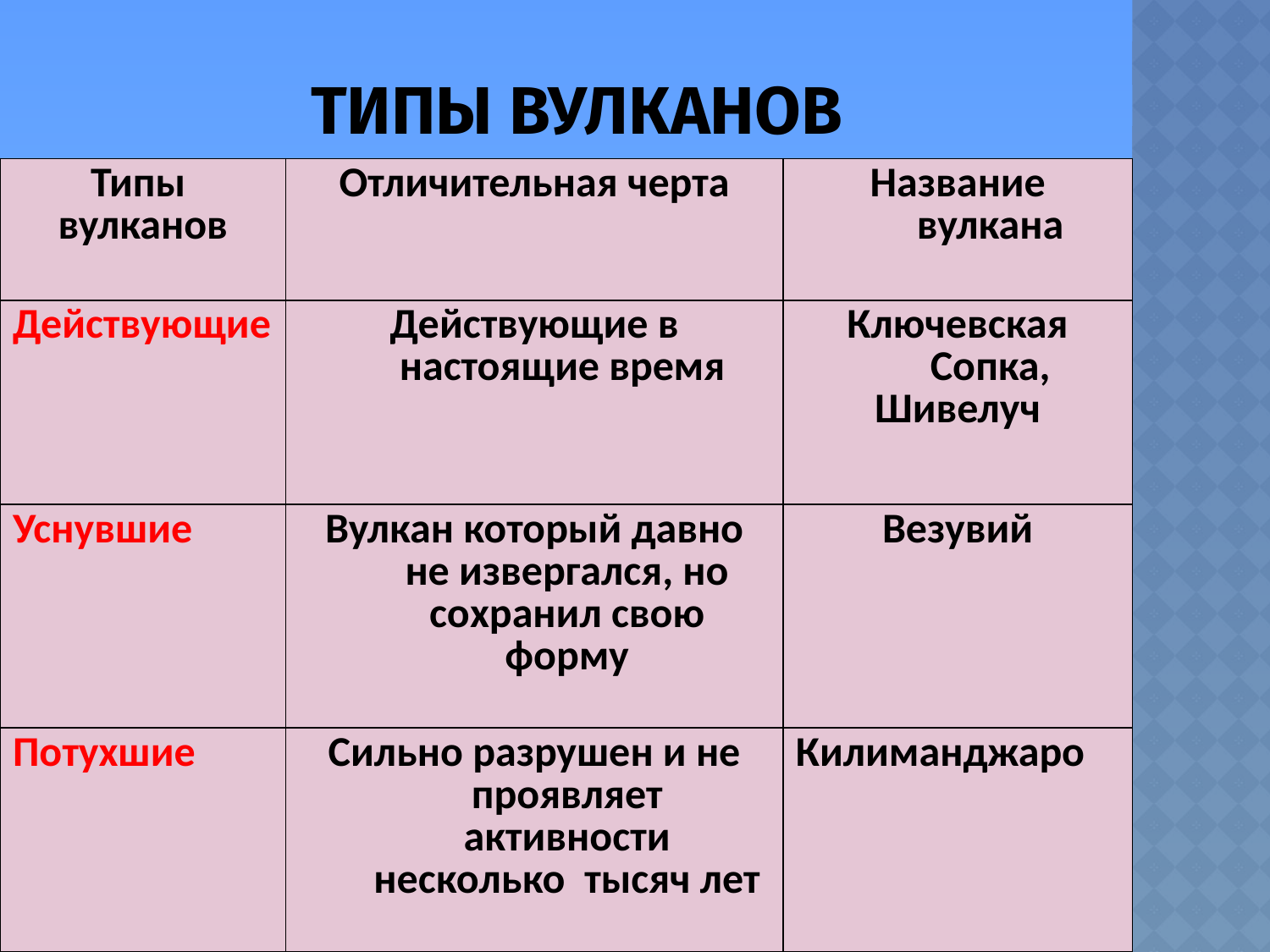

# Типы вулканов
| Типы вулканов | Отличительная черта | Название вулкана |
| --- | --- | --- |
| Действующие | Действующие в настоящие время | Ключевская Сопка, Шивелуч |
| Уснувшие | Вулкан который давно не извергался, но сохранил свою форму | Везувий |
| Потухшие | Сильно разрушен и не проявляет активности несколько тысяч лет | Килиманджаро |